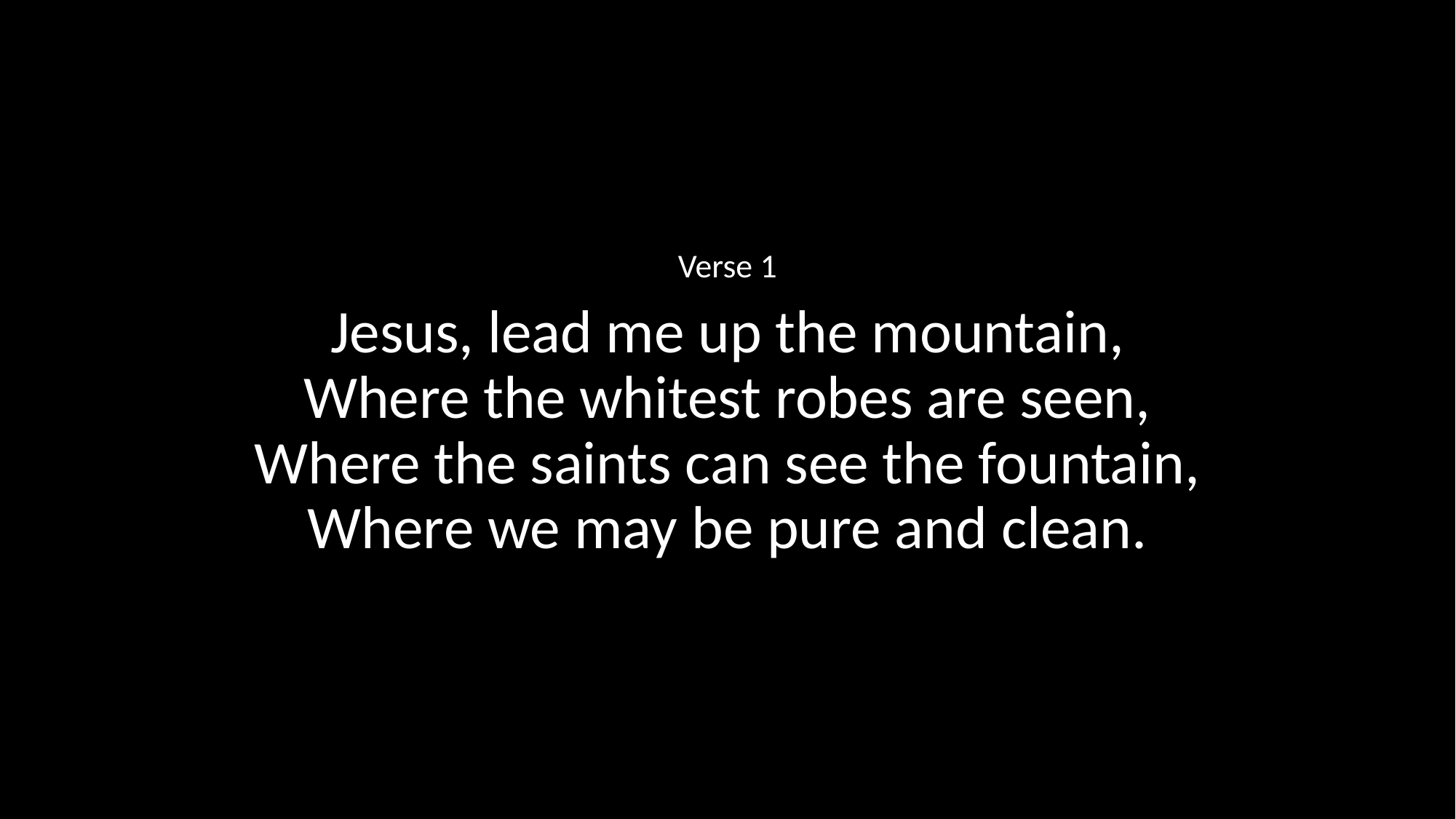

Verse 1
Jesus, lead me up the mountain,
Where the whitest robes are seen,
Where the saints can see the fountain,
Where we may be pure and clean.